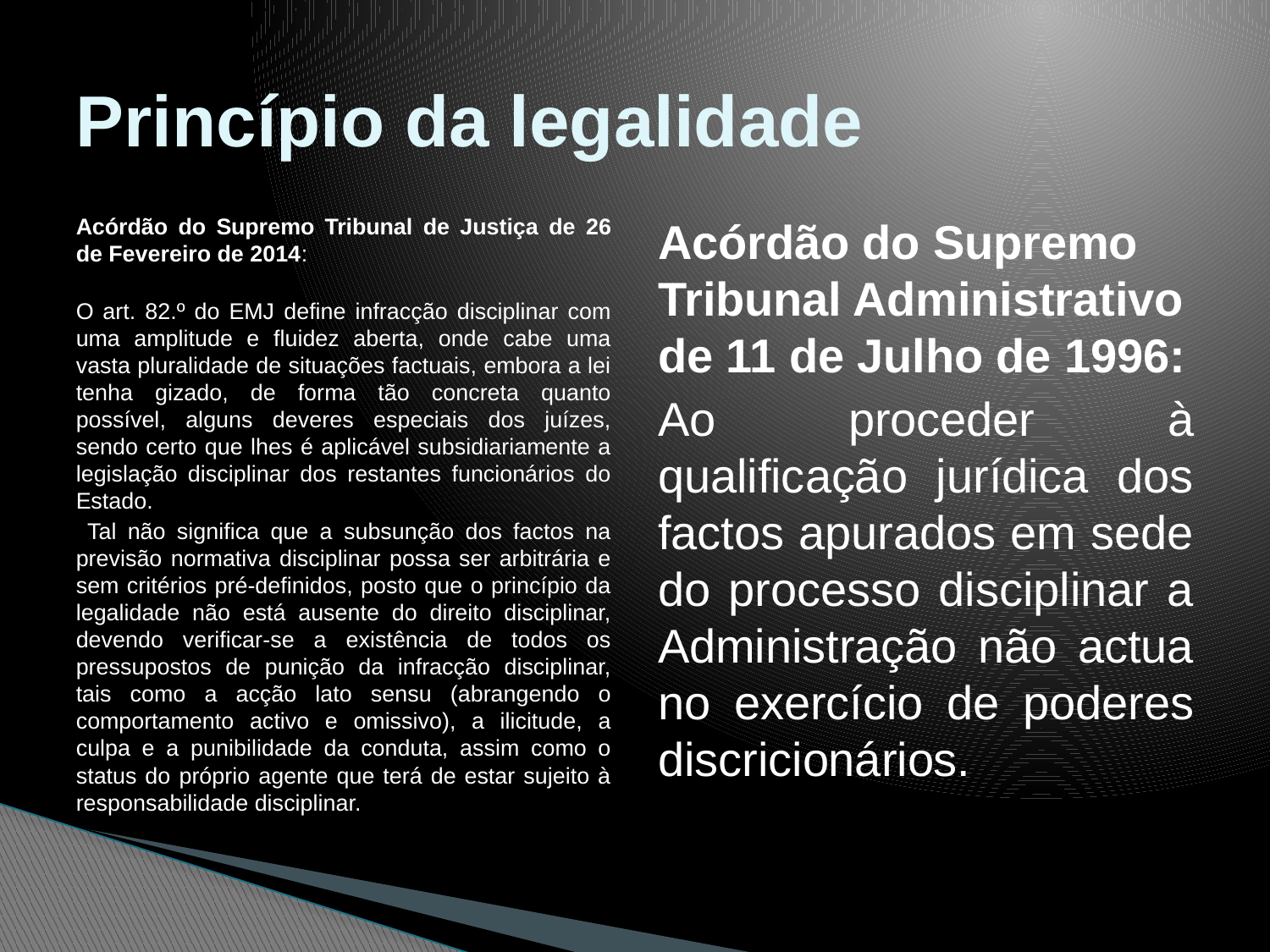

# Princípio da legalidade
Acórdão do Supremo Tribunal de Justiça de 26 de Fevereiro de 2014:
O art. 82.º do EMJ define infracção disciplinar com uma amplitude e fluidez aberta, onde cabe uma vasta pluralidade de situações factuais, embora a lei tenha gizado, de forma tão concreta quanto possível, alguns deveres especiais dos juízes, sendo certo que lhes é aplicável subsidiariamente a legislação disciplinar dos restantes funcionários do Estado.
 Tal não significa que a subsunção dos factos na previsão normativa disciplinar possa ser arbitrária e sem critérios pré-definidos, posto que o princípio da legalidade não está ausente do direito disciplinar, devendo verificar-se a existência de todos os pressupostos de punição da infracção disciplinar, tais como a acção lato sensu (abrangendo o comportamento activo e omissivo), a ilicitude, a culpa e a punibilidade da conduta, assim como o status do próprio agente que terá de estar sujeito à responsabilidade disciplinar.

Acórdão do Supremo Tribunal Administrativo de 11 de Julho de 1996:
Ao proceder à qualificação jurídica dos factos apurados em sede do processo disciplinar a Administração não actua no exercício de poderes discricionários.